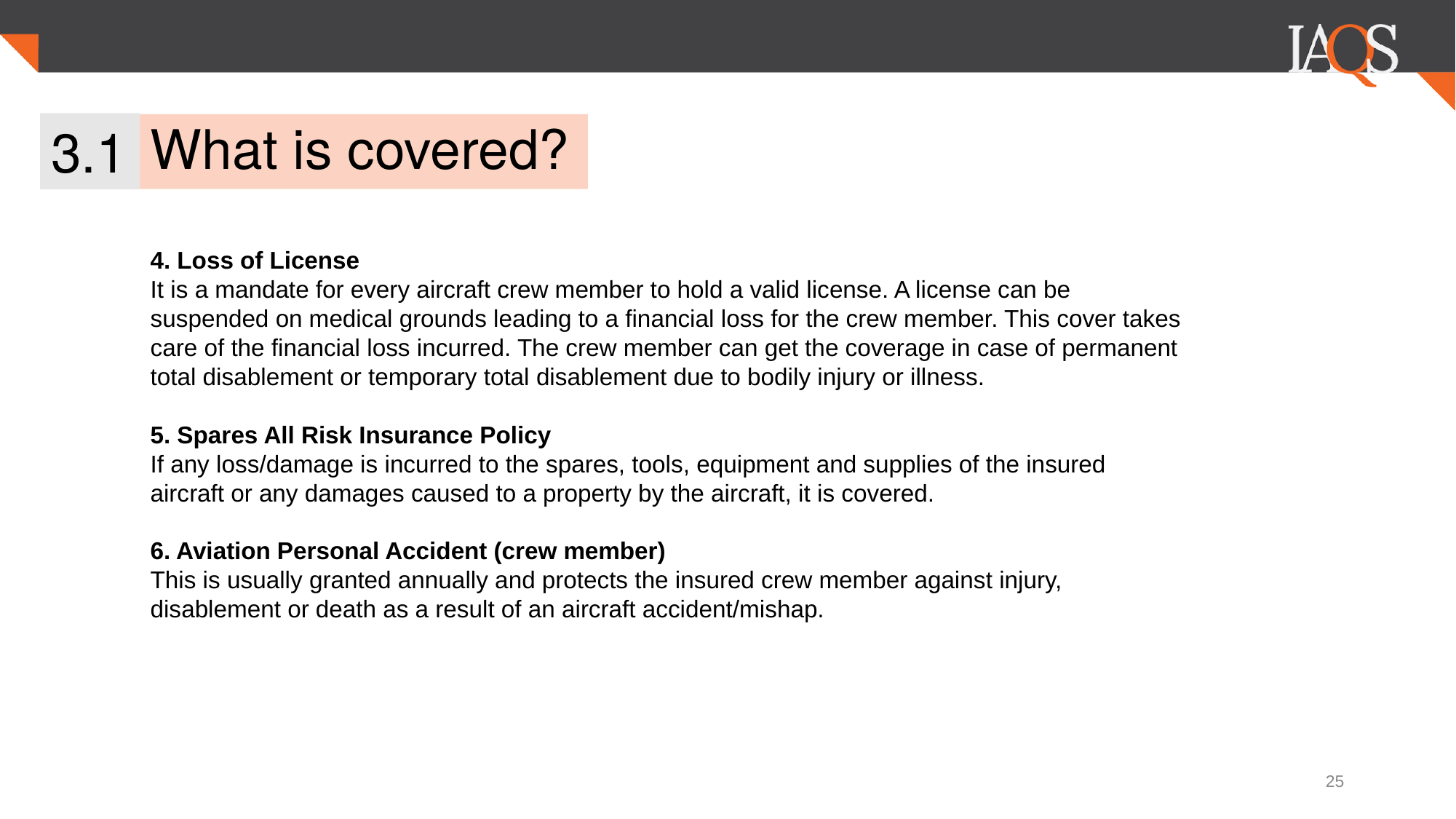

3.1
# What is covered?
4. Loss of License
It is a mandate for every aircraft crew member to hold a valid license. A license can be suspended on medical grounds leading to a financial loss for the crew member. This cover takes care of the financial loss incurred. The crew member can get the coverage in case of permanent total disablement or temporary total disablement due to bodily injury or illness.

5. Spares All Risk Insurance Policy
If any loss/damage is incurred to the spares, tools, equipment and supplies of the insured aircraft or any damages caused to a property by the aircraft, it is covered.

6. Aviation Personal Accident (crew member)
This is usually granted annually and protects the insured crew member against injury, disablement or death as a result of an aircraft accident/mishap.
25